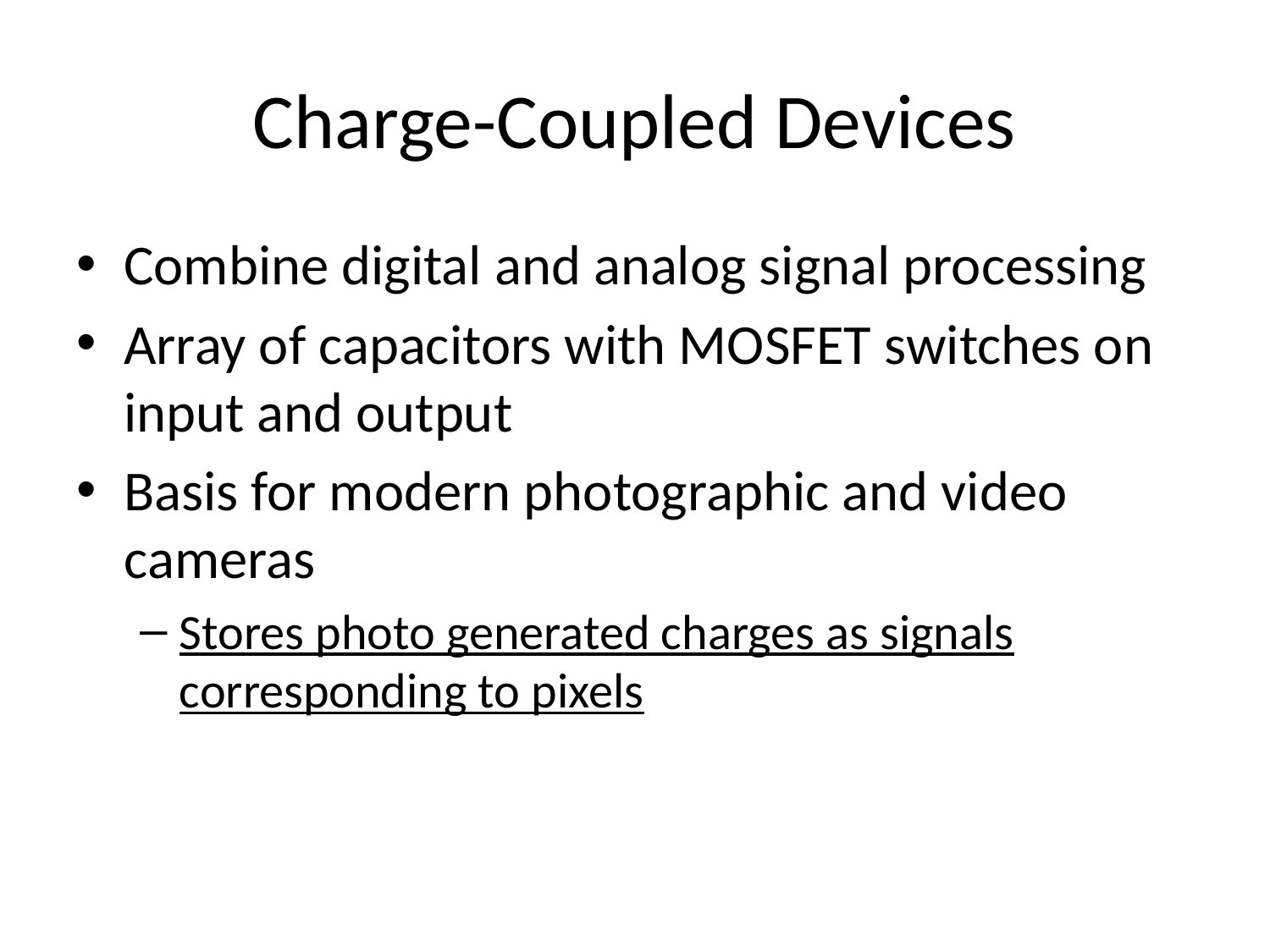

# Charge-Coupled Devices
Combine digital and analog signal processing
Array of capacitors with MOSFET switches on input and output
Basis for modern photographic and video cameras
Stores photo generated charges as signals corresponding to pixels